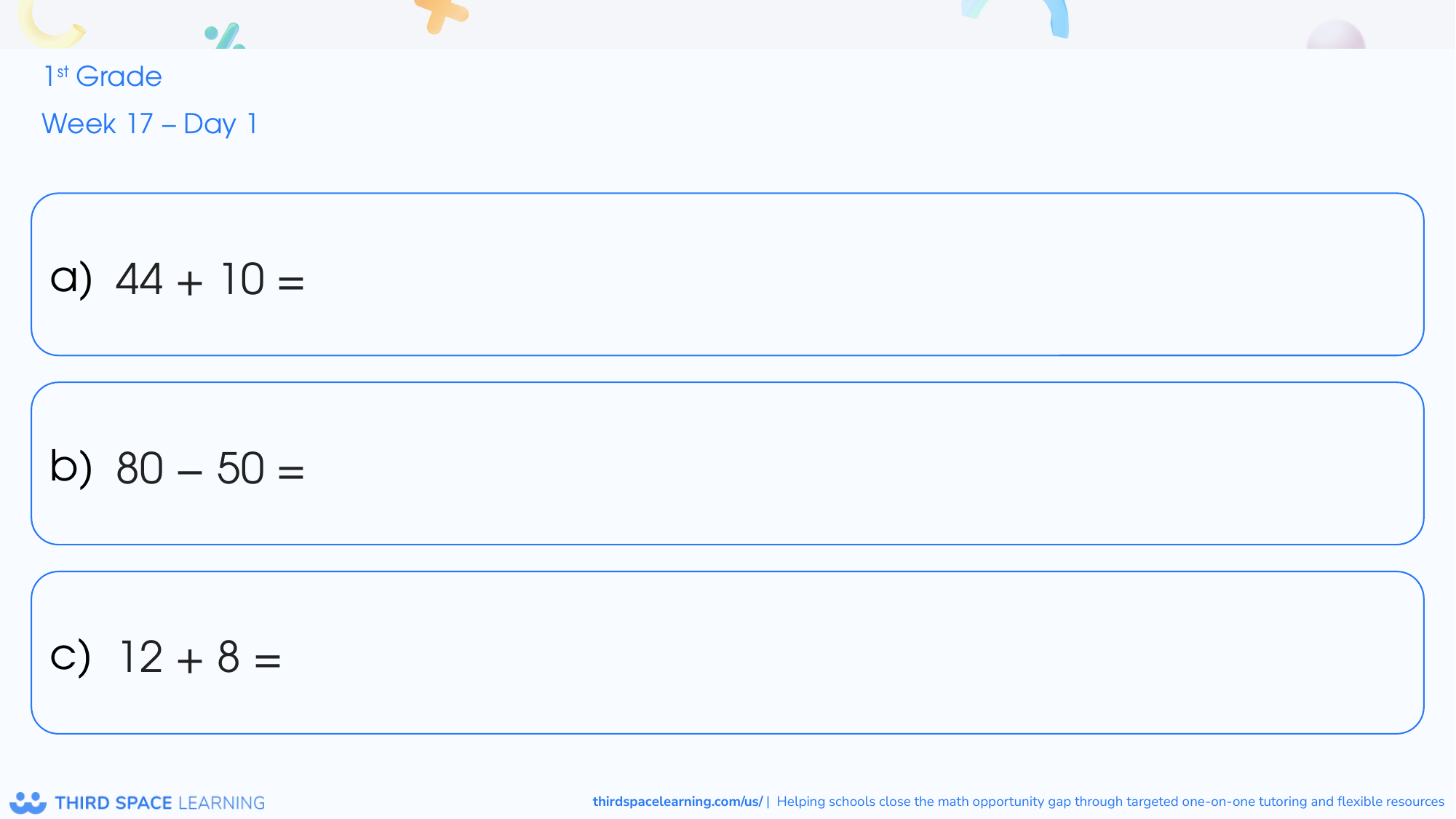

1st Grade
Week 17 – Day 1
44 + 10 =
80 − 50 =
12 + 8 =